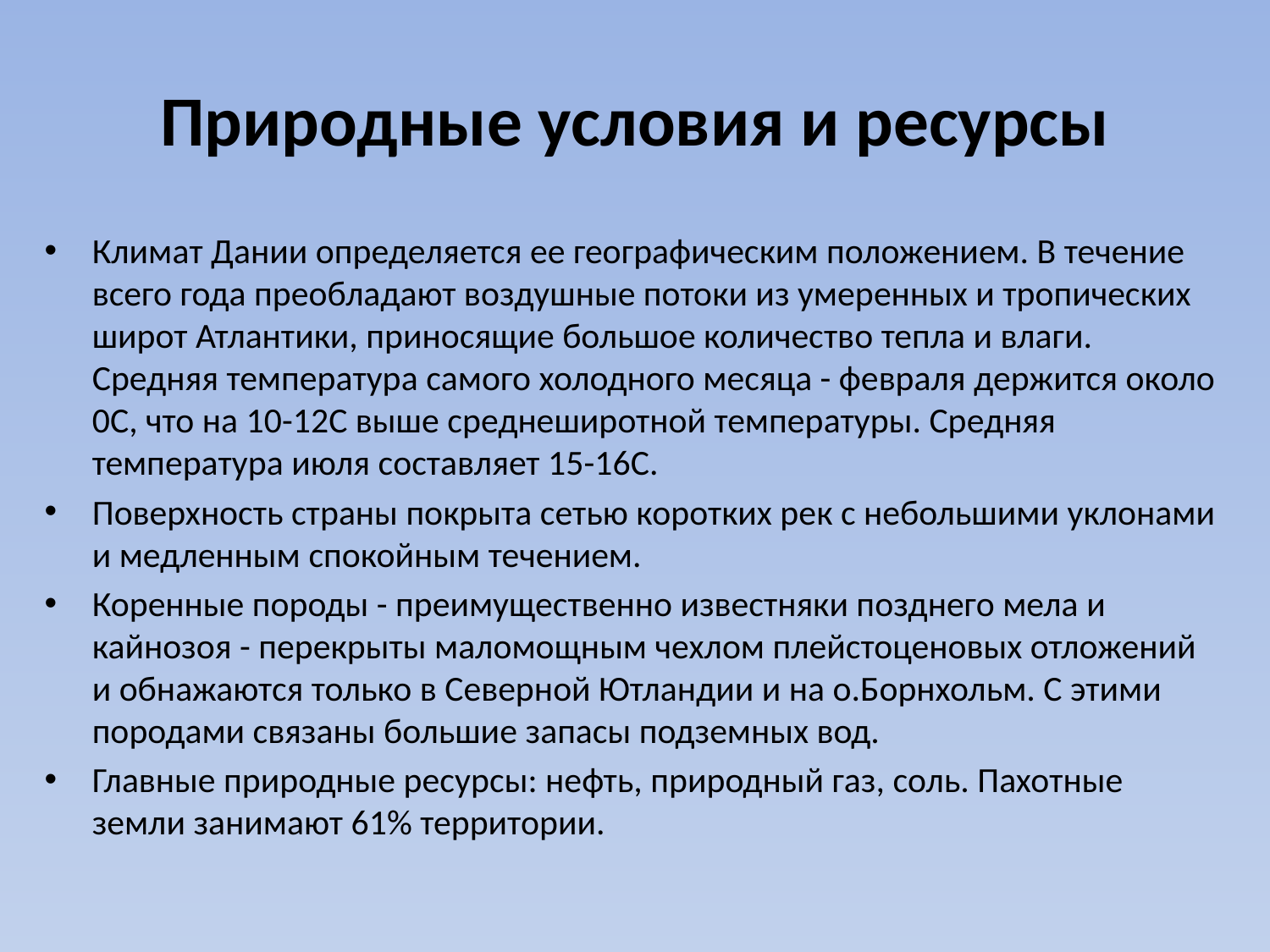

# Природные условия и ресурсы
Климат Дании определяется ее географическим положением. В течение всего года преобладают воздушные потоки из умеренных и тропических широт Атлантики, приносящие большое количество тепла и влаги. Средняя температура самого холодного месяца - февраля держится около 0С, что на 10-12С выше среднеширотной температуры. Средняя температура июля составляет 15-16С.
Поверхность страны покрыта сетью коротких рек с небольшими уклонами и медленным спокойным течением.
Коренные породы - преимущественно известняки позднего мела и кайнозоя - перекрыты маломощным чехлом плейстоценовых отложений и обнажаются только в Северной Ютландии и на о.Борнхольм. С этими породами связаны большие запасы подземных вод.
Главные природные ресурсы: нефть, природный газ, соль. Пахотные земли занимают 61% территории.